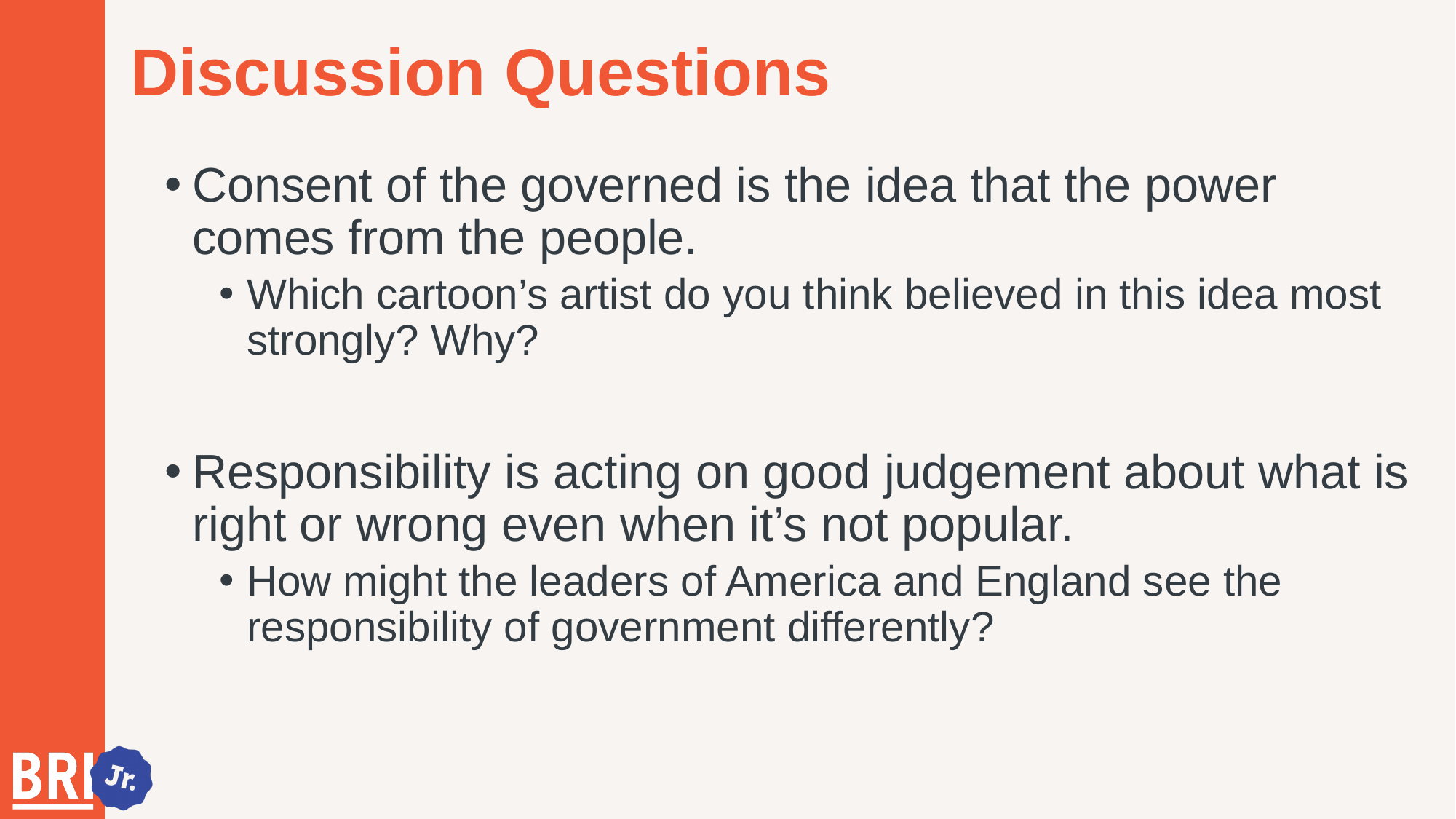

# Discussion Questions
Consent of the governed is the idea that the power comes from the people.
Which cartoon’s artist do you think believed in this idea most strongly? Why?

Responsibility is acting on good judgement about what is right or wrong even when it’s not popular.
How might the leaders of America and England see the responsibility of government differently?